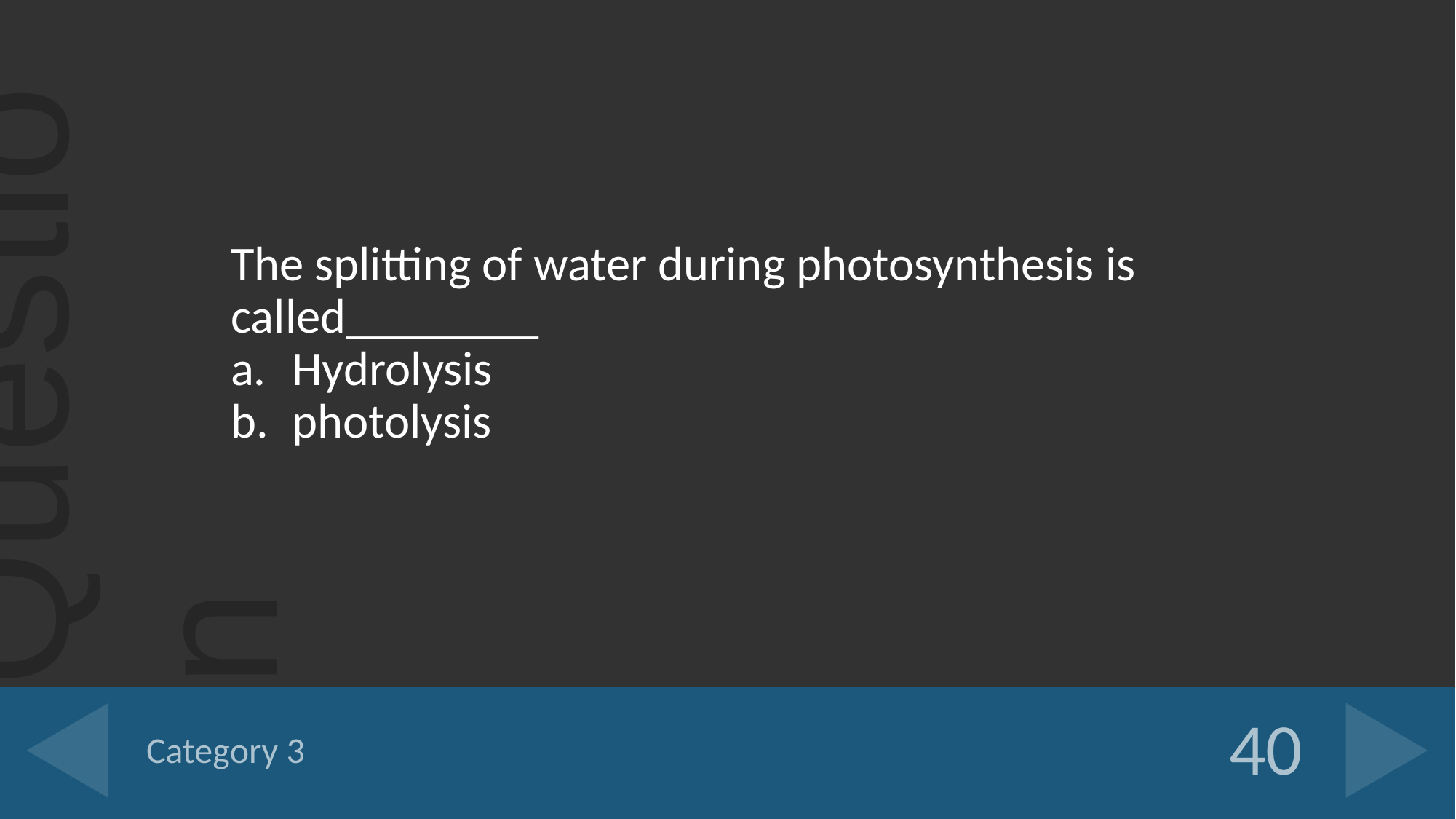

The splitting of water during photosynthesis is called________
Hydrolysis
photolysis
# Category 3
40